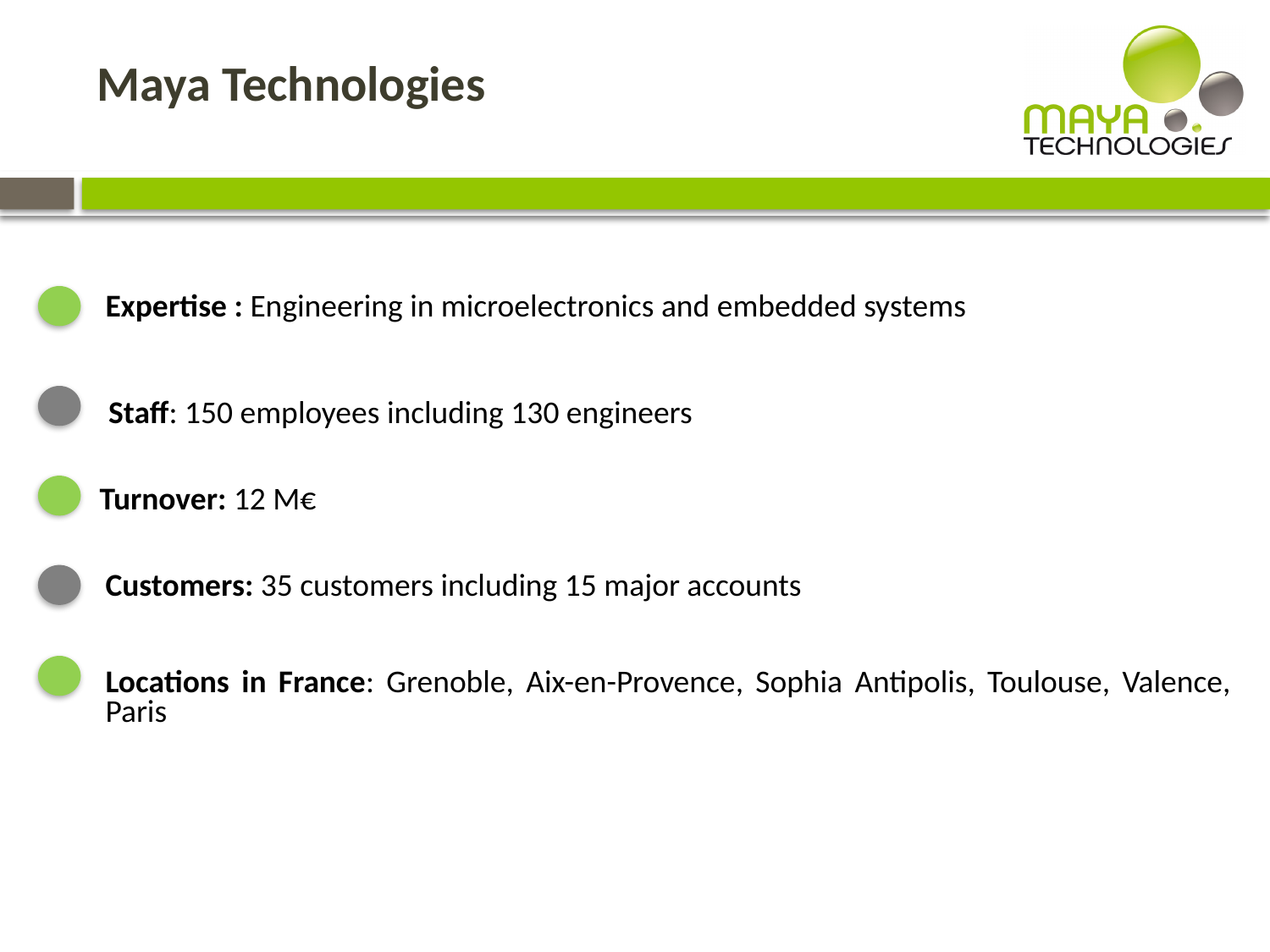

# Maya Technologies

Expertise : Engineering in microelectronics and embedded systems

Staff: 150 employees including 130 engineers

Turnover: 12 M€

Customers: 35 customers including 15 major accounts

Locations in France: Grenoble, Aix-en-Provence, Sophia Antipolis, Toulouse, Valence, Paris